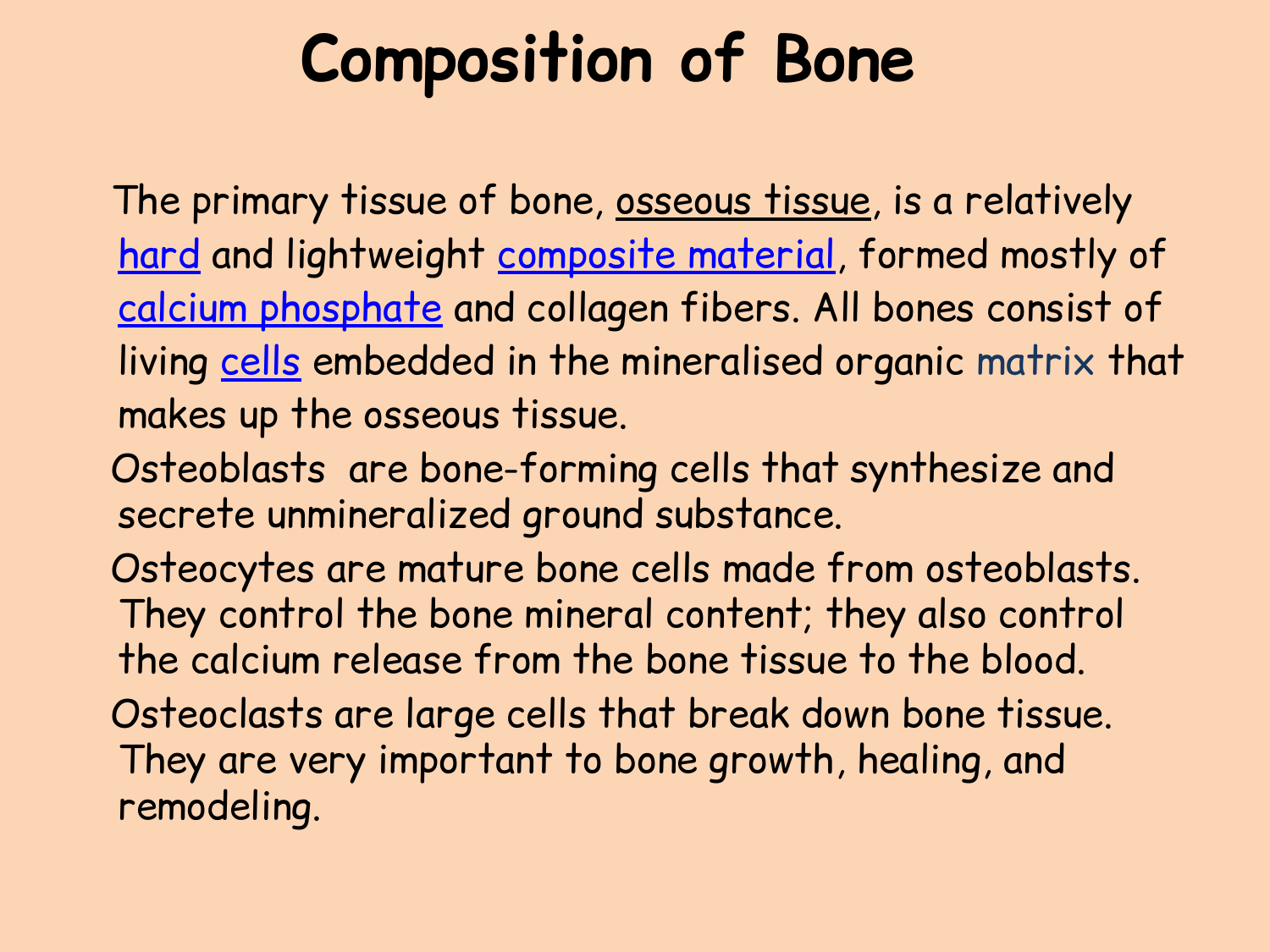

# Composition of Bone
    The primary tissue of bone, osseous tissue, is a relatively hard and lightweight composite material, formed mostly of calcium phosphate and collagen fibers. All bones consist of living cells embedded in the mineralised organic matrix that makes up the osseous tissue.
   Osteoblasts  are bone-forming cells that synthesize and secrete unmineralized ground substance.
   Osteocytes are mature bone cells made from osteoblasts. They control the bone mineral content; they also control the calcium release from the bone tissue to the blood.
   Osteoclasts are large cells that break down bone tissue. They are very important to bone growth, healing, and remodeling.